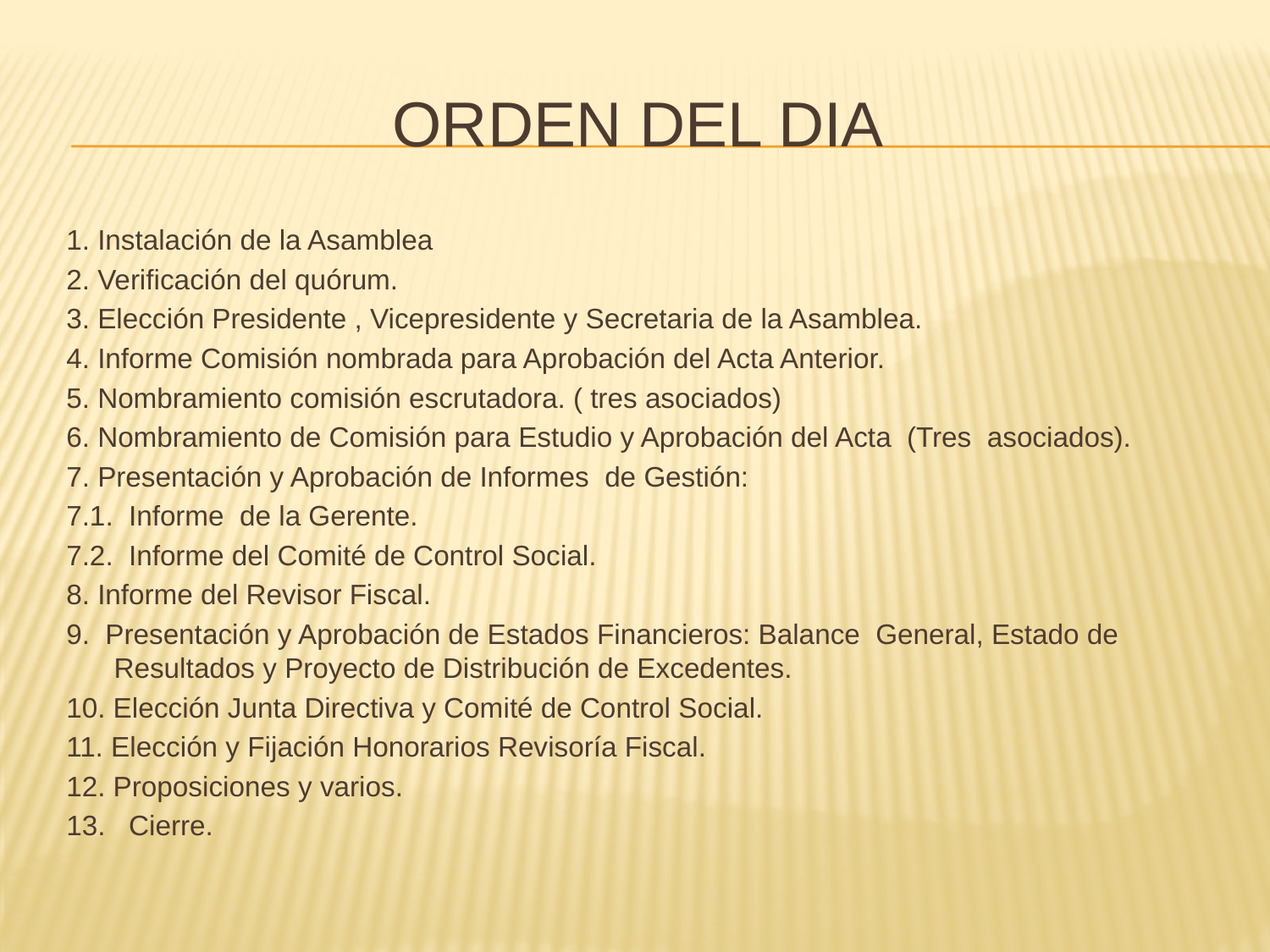

# ORDEN DEL DIA
1. Instalación de la Asamblea
2. Verificación del quórum.
3. Elección Presidente , Vicepresidente y Secretaria de la Asamblea.
4. Informe Comisión nombrada para Aprobación del Acta Anterior.
5. Nombramiento comisión escrutadora. ( tres asociados)
6. Nombramiento de Comisión para Estudio y Aprobación del Acta  (Tres  asociados).
7. Presentación y Aprobación de Informes  de Gestión:
7.1.  Informe  de la Gerente.
7.2.  Informe del Comité de Control Social.
8. Informe del Revisor Fiscal.
9.  Presentación y Aprobación de Estados Financieros: Balance  General, Estado de  Resultados y Proyecto de Distribución de Excedentes.
10. Elección Junta Directiva y Comité de Control Social.
11. Elección y Fijación Honorarios Revisoría Fiscal.
12. Proposiciones y varios.
13.   Cierre.